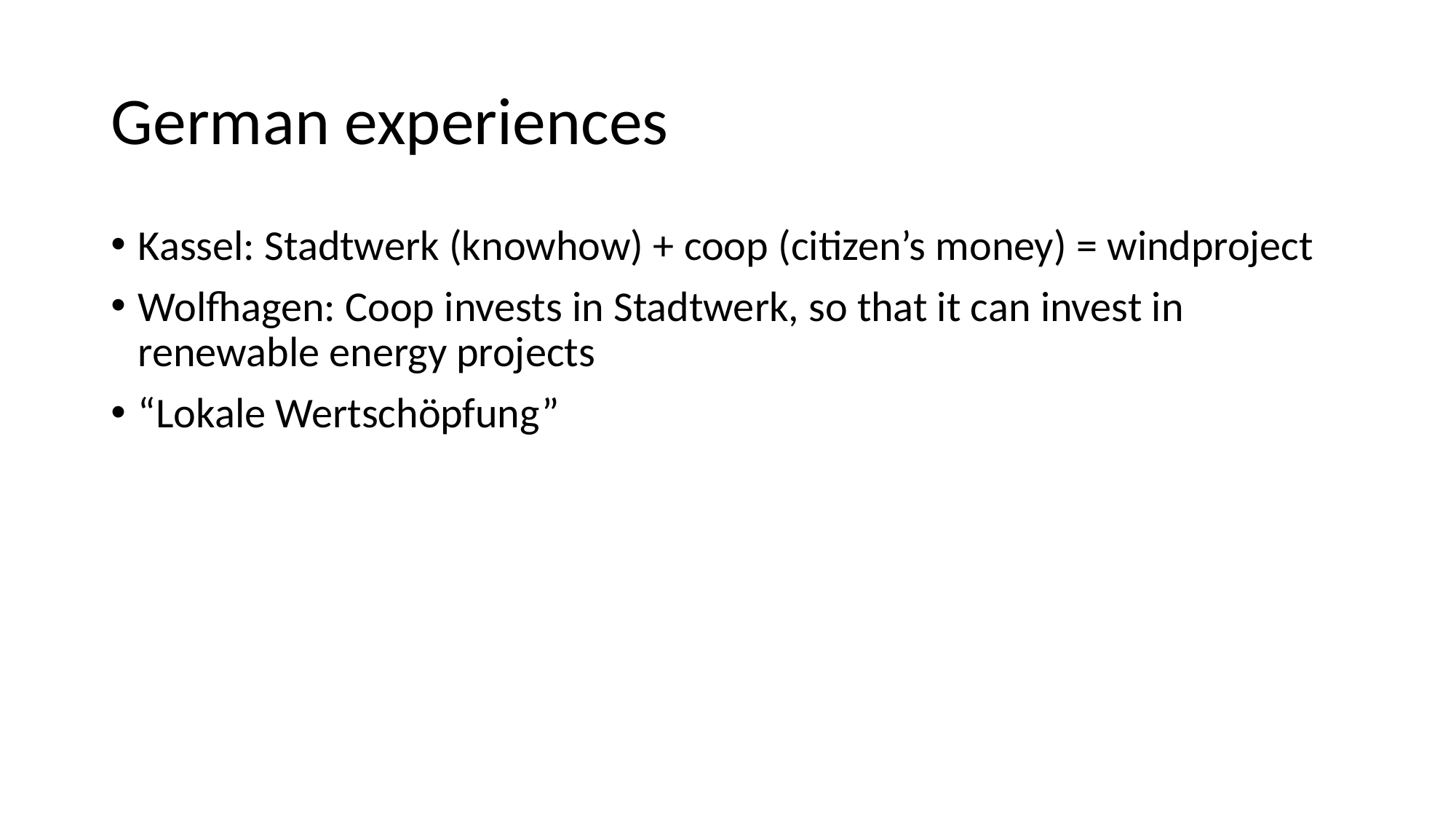

# German experiences
Kassel: Stadtwerk (knowhow) + coop (citizen’s money) = windproject
Wolfhagen: Coop invests in Stadtwerk, so that it can invest in renewable energy projects
“Lokale Wertschöpfung”